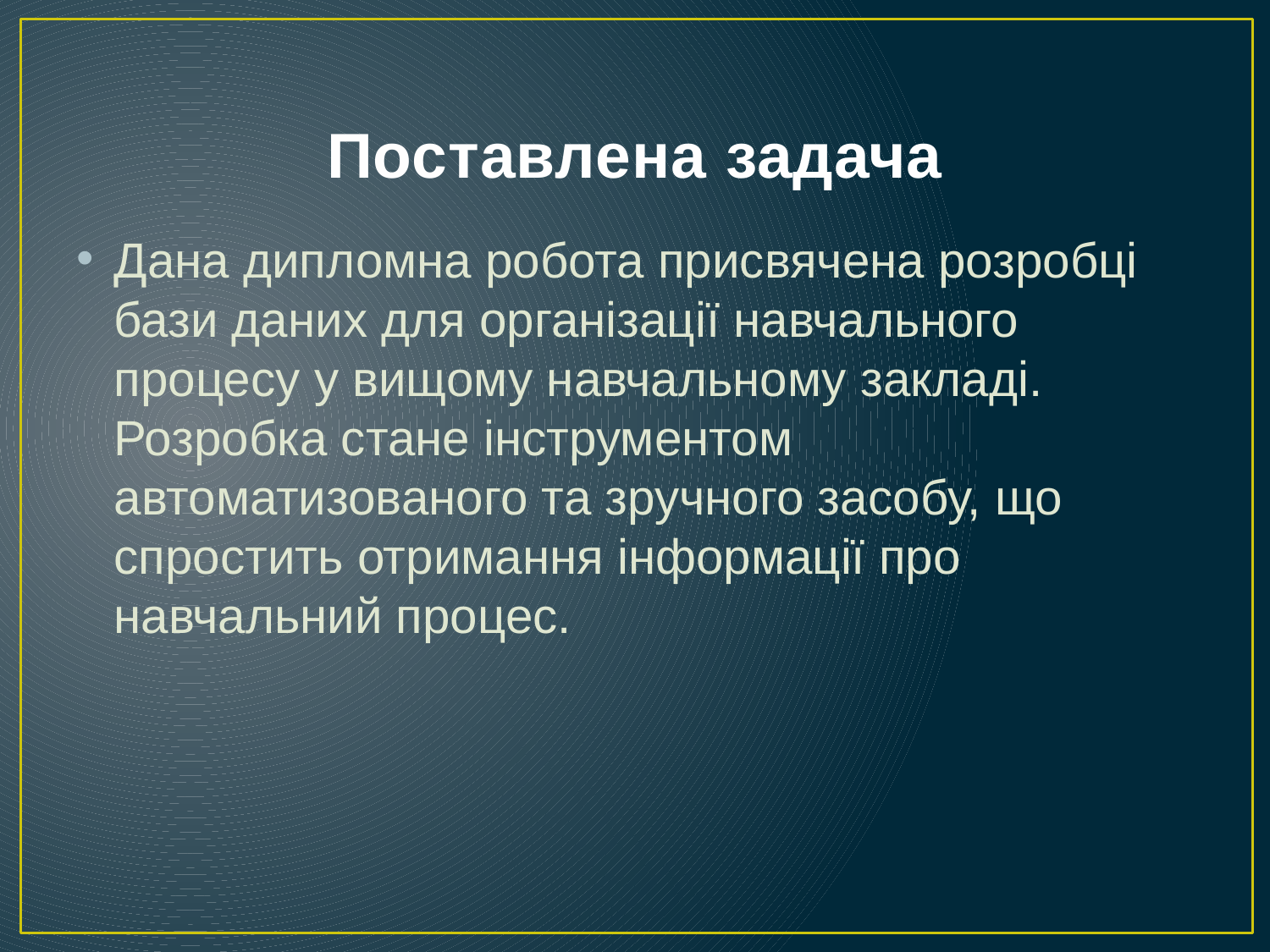

# Поставлена задача
Дана дипломна робота присвячена розробці бази даних для організації навчального процесу у вищому навчальному закладі. Розробка стане інструментом автоматизованого та зручного засобу, що спростить отримання інформації про навчальний процес.